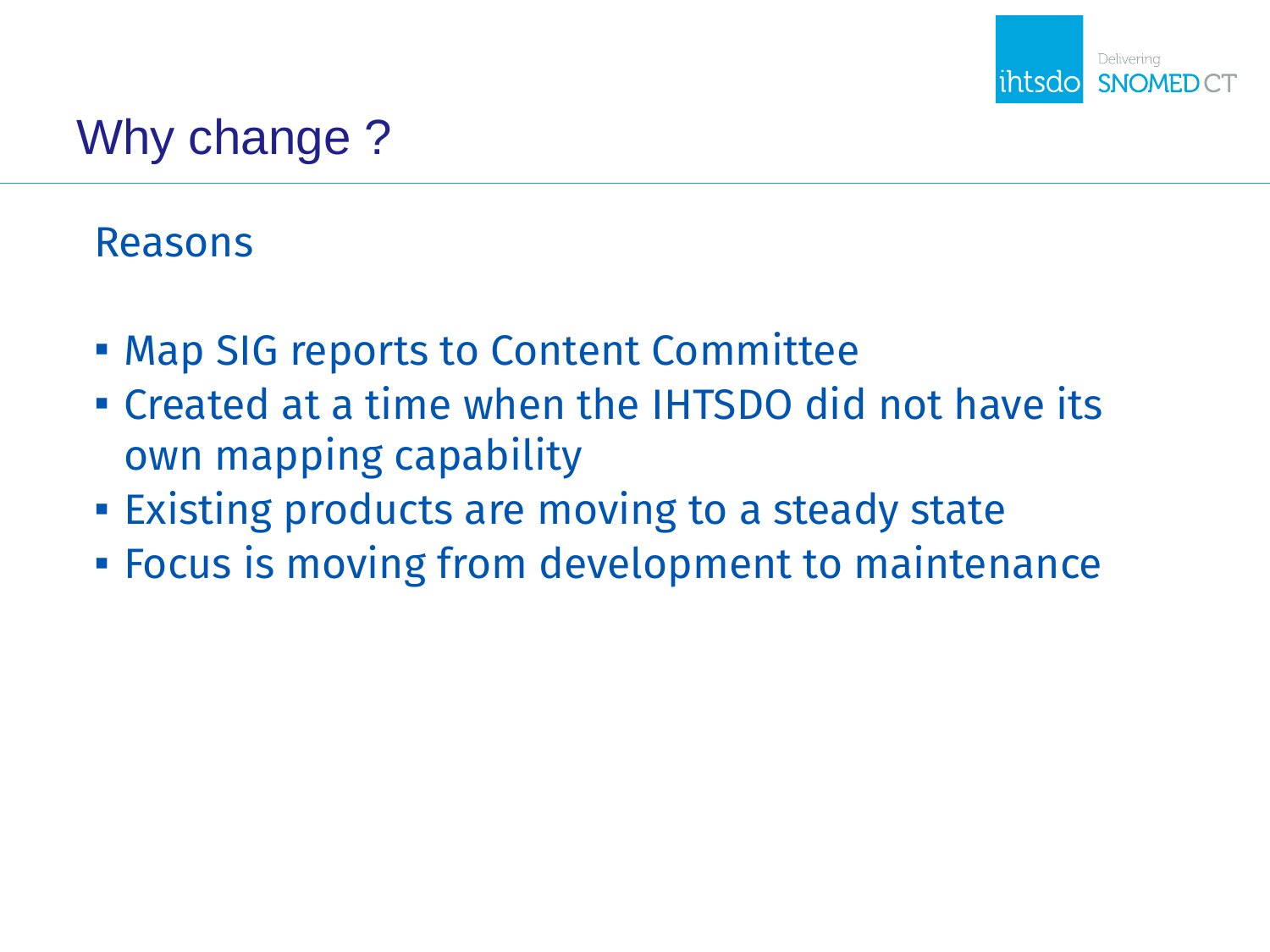

# Why change ?
Reasons

Map SIG reports to Content Committee
Created at a time when the IHTSDO did not have its own mapping capability
Existing products are moving to a steady state
Focus is moving from development to maintenance